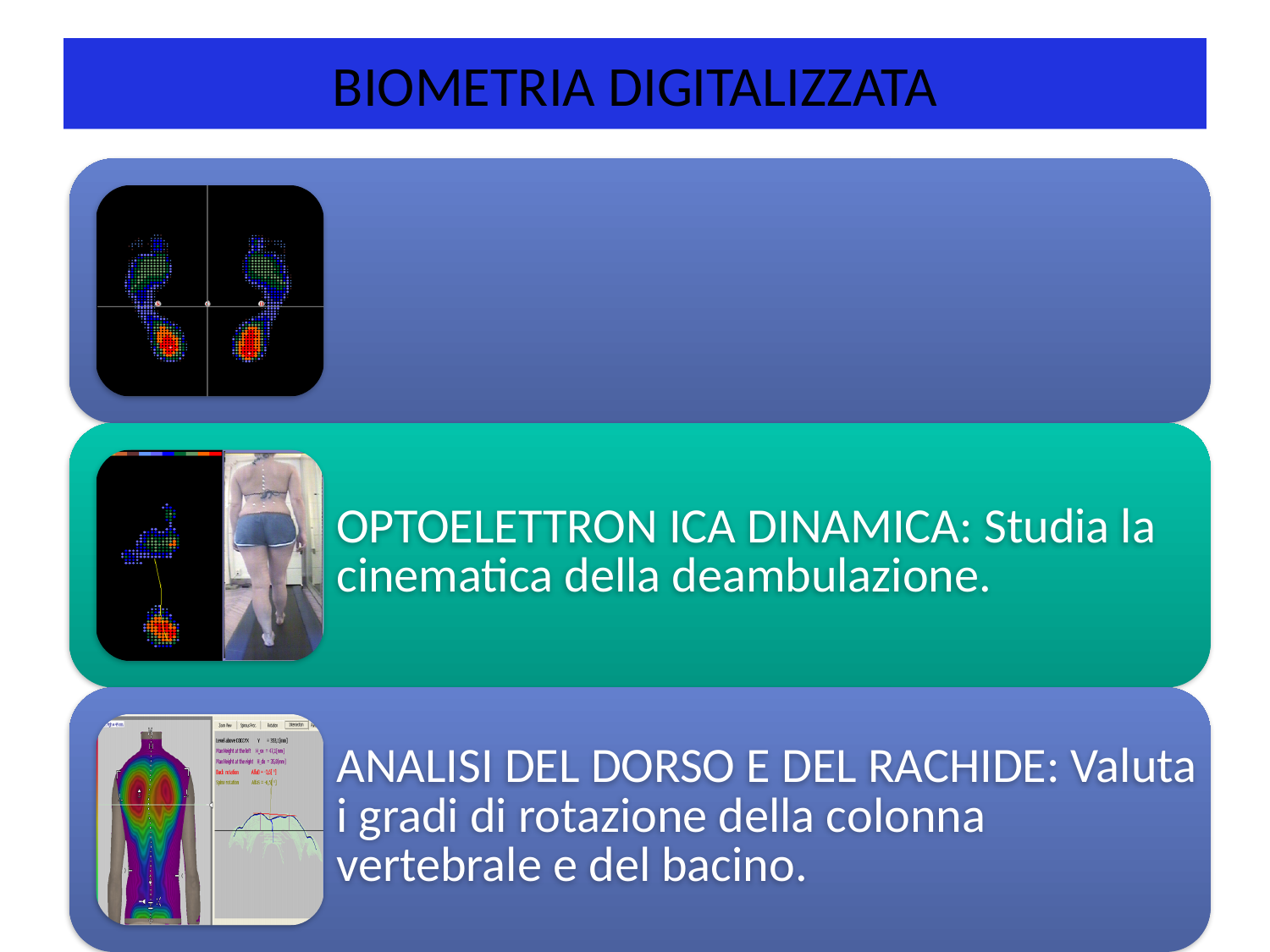

# BIOMETRIA DIGITALIZZATA
OPTOELETTRON ICA DINAMICA: Studia la cinematica della deambulazione.
ANALISI DEL DORSO E DEL RACHIDE: Valuta i gradi di rotazione della colonna vertebrale e del bacino.